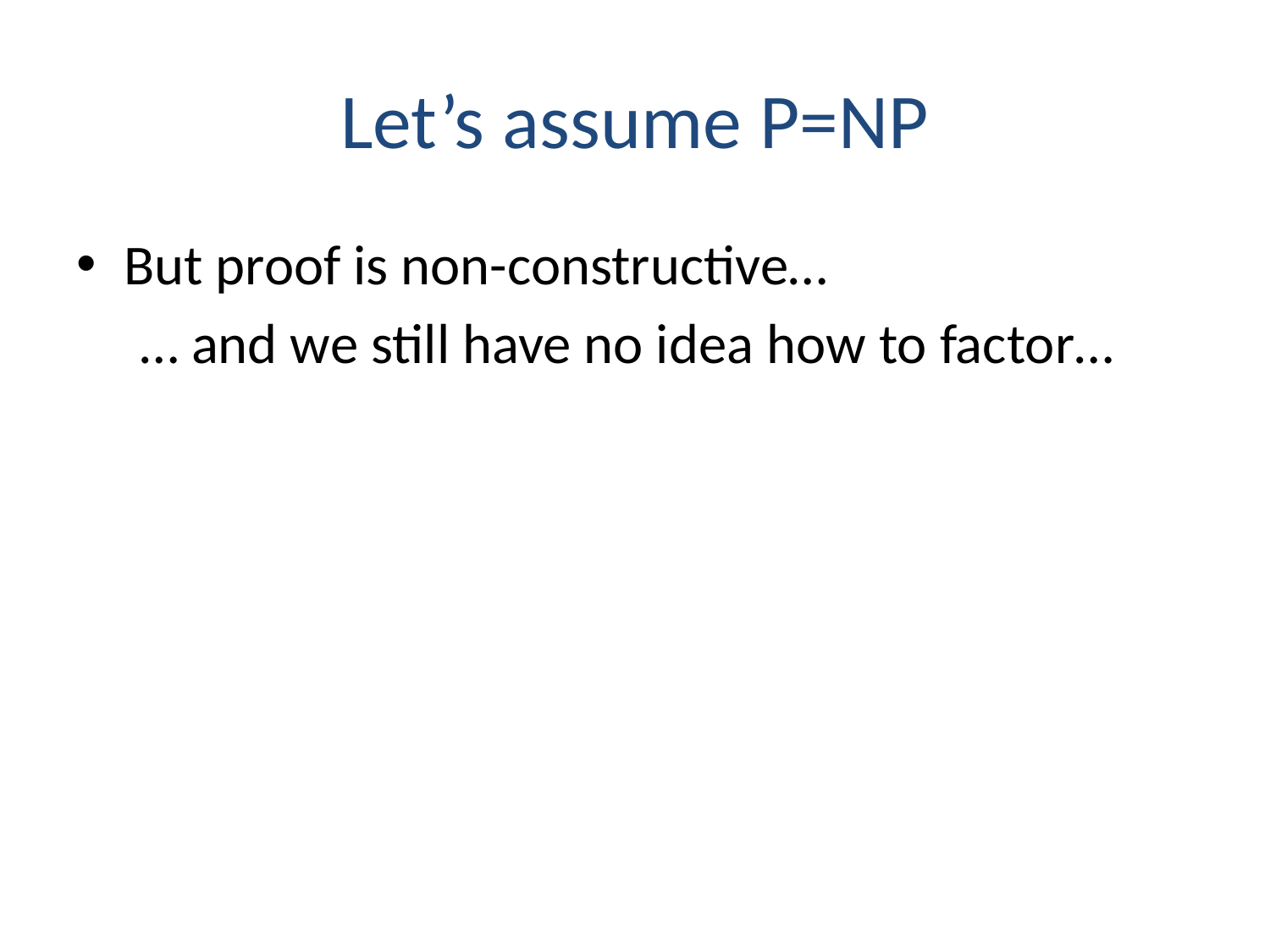

# Let’s assume P=NP
But proof is non-constructive…
     … and we still have no idea how to factor…
Is cryptography as we know it dead?
    NO!
Do we need to resort to heuristics?
    NO!
The “security by reduction” paradigm still works!